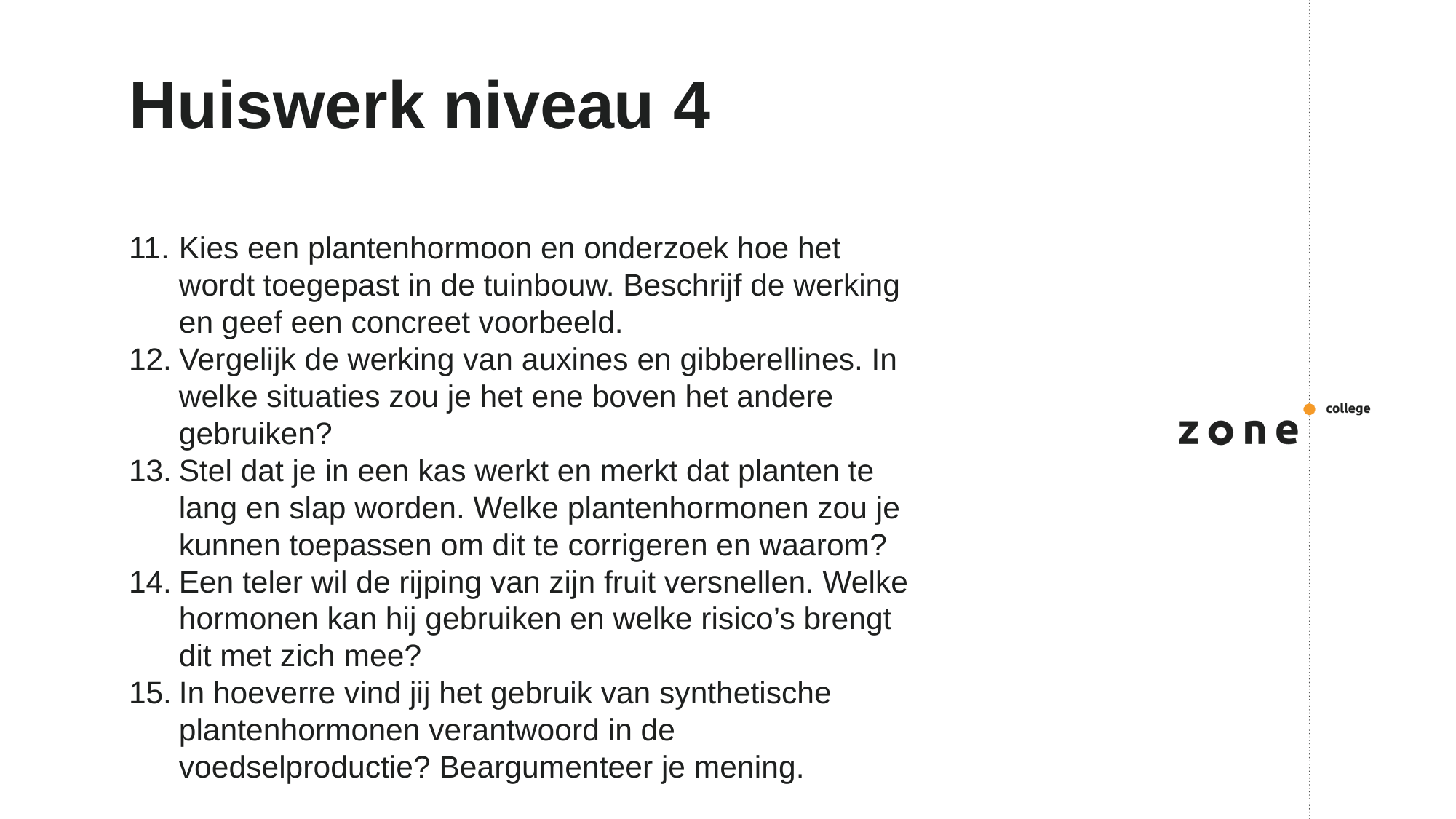

# Huiswerk niveau 4
Kies een plantenhormoon en onderzoek hoe het wordt toegepast in de tuinbouw. Beschrijf de werking en geef een concreet voorbeeld.
Vergelijk de werking van auxines en gibberellines. In welke situaties zou je het ene boven het andere gebruiken?
Stel dat je in een kas werkt en merkt dat planten te lang en slap worden. Welke plantenhormonen zou je kunnen toepassen om dit te corrigeren en waarom?
Een teler wil de rijping van zijn fruit versnellen. Welke hormonen kan hij gebruiken en welke risico’s brengt dit met zich mee?
In hoeverre vind jij het gebruik van synthetische plantenhormonen verantwoord in de voedselproductie? Beargumenteer je mening.